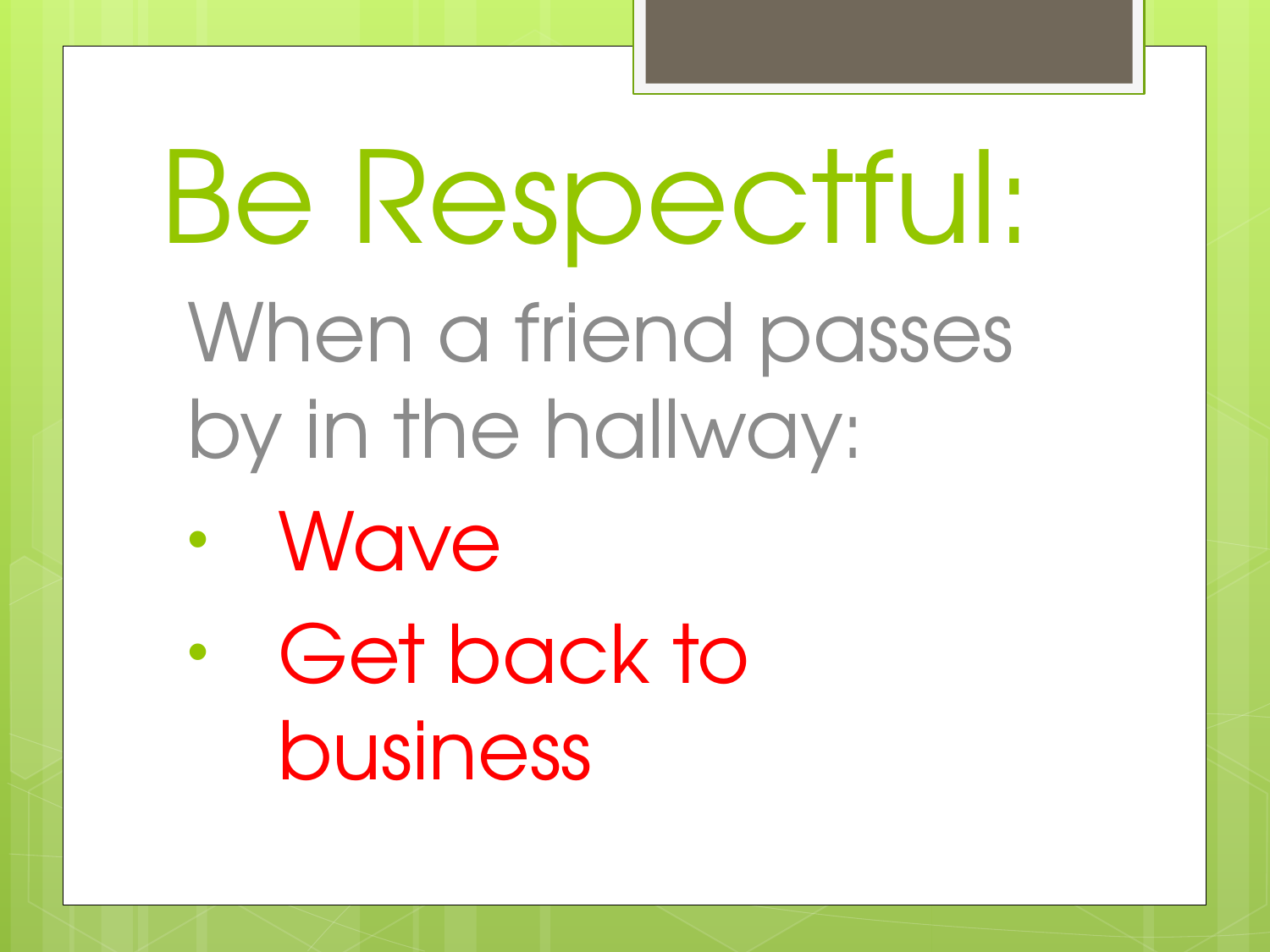

# Be Respectful:
When a friend passes by in the hallway:
Wave
Get back to business